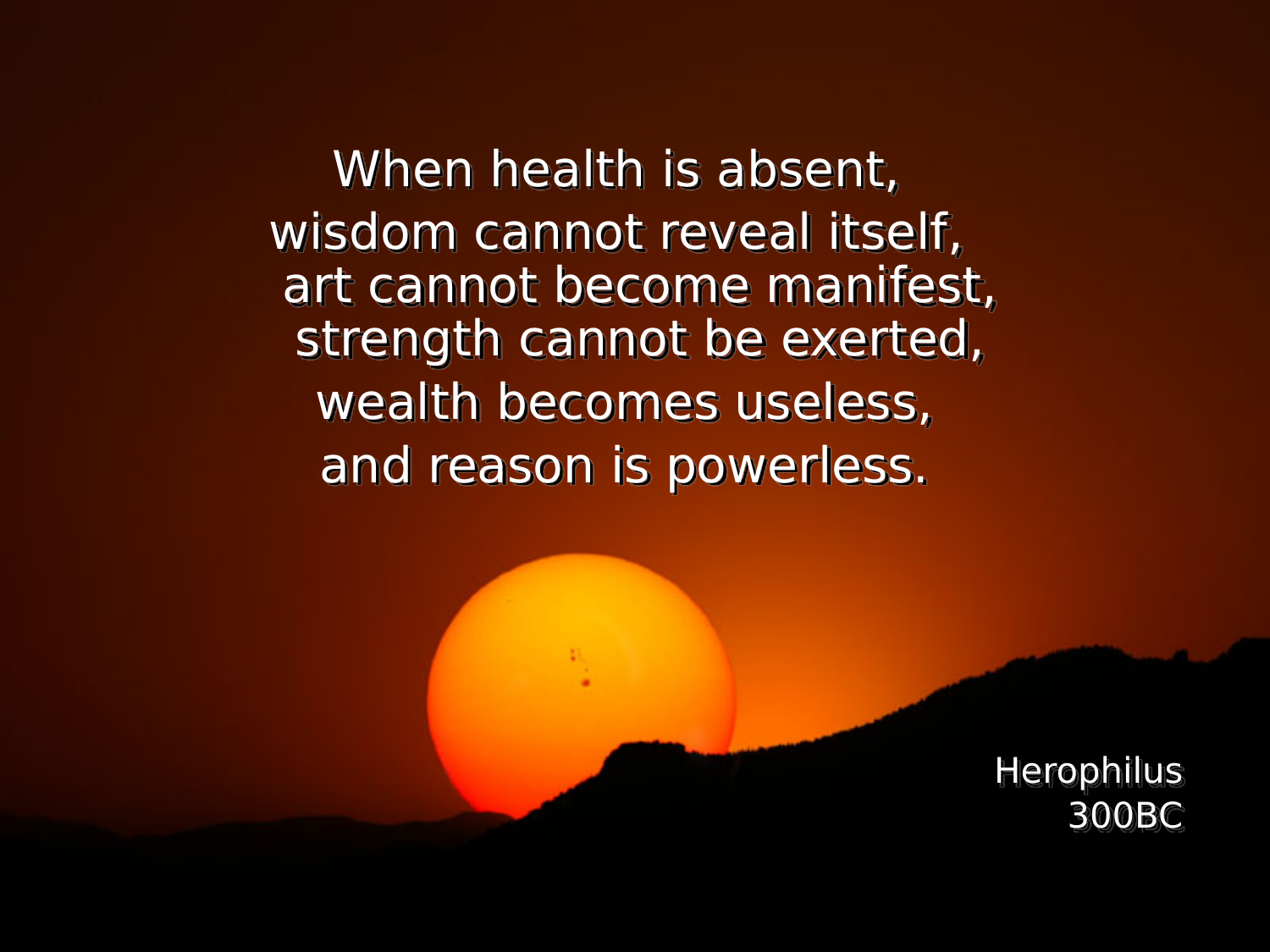

When health is absent,
wisdom cannot reveal itself,
art cannot become manifest,
strength cannot be exerted,
wealth becomes useless,
and reason is powerless.

Herophilus
300BC